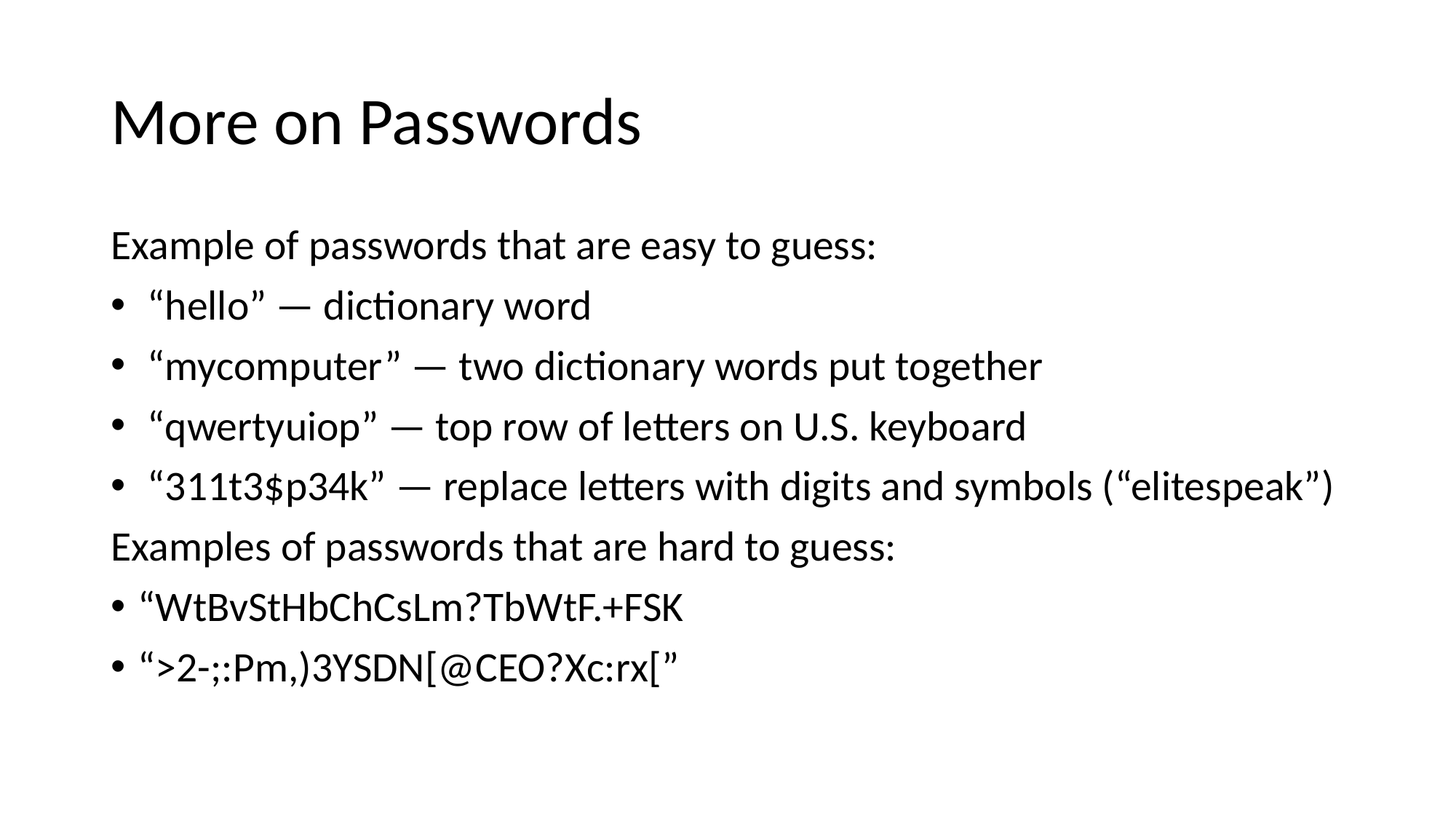

# More on Passwords
Example of passwords that are easy to guess:
 “hello” — dictionary word
 “mycomputer” — two dictionary words put together
 “qwertyuiop” — top row of letters on U.S. keyboard
 “311t3$p34k” — replace letters with digits and symbols (“elitespeak”)
Examples of passwords that are hard to guess:
“WtBvStHbChCsLm?TbWtF.+FSK
“>2-;:Pm,)3YSDN[@CEO?Xc:rx[”